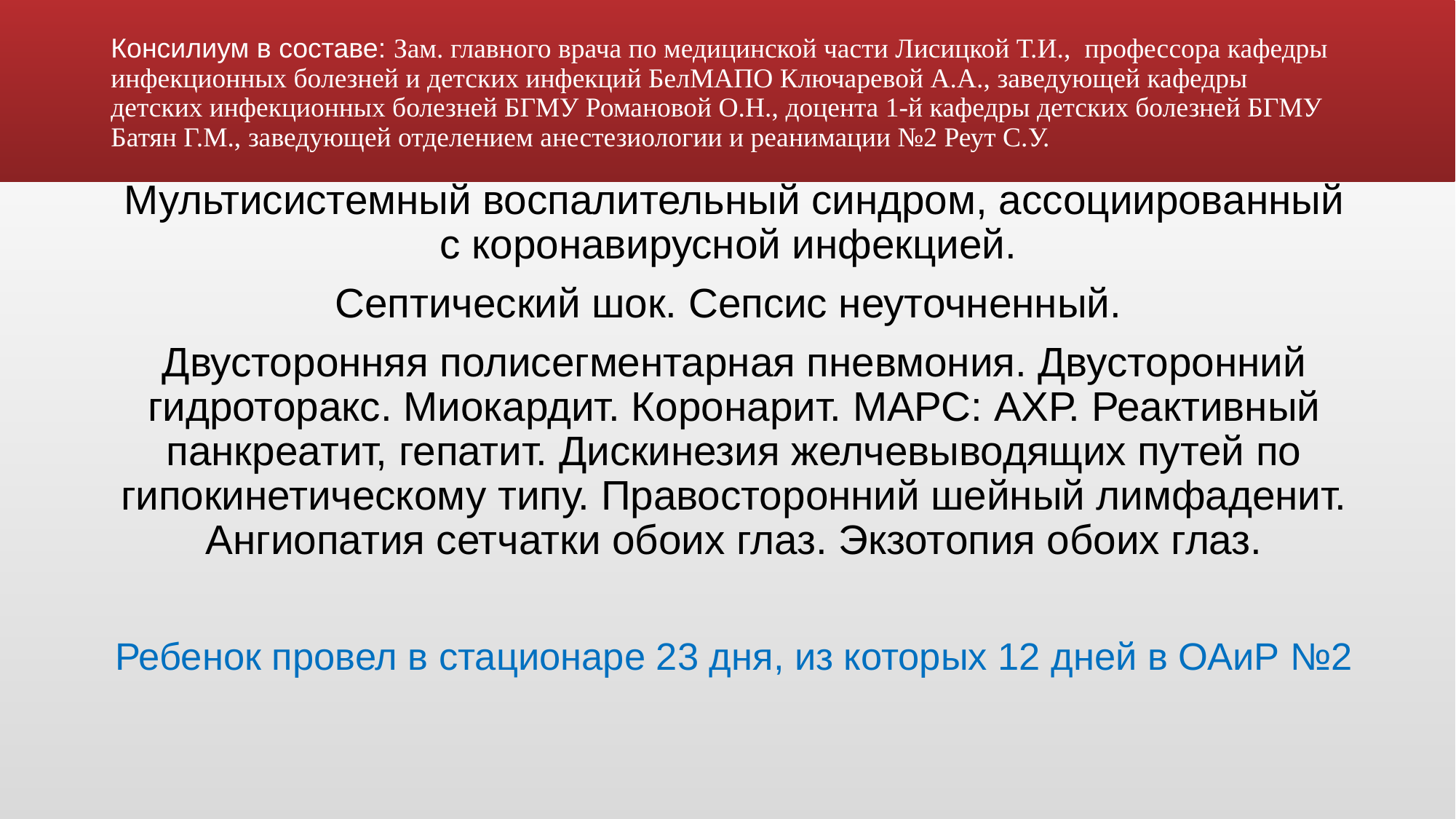

#
Консилиум в составе: Зам. главного врача по медицинской части Лисицкой Т.И.,  профессора кафедры инфекционных болезней и детских инфекций БелМАПО Ключаревой А.А., заведующей кафедры детских инфекционных болезней БГМУ Романовой О.Н., доцента 1-й кафедры детских болезней БГМУ Батян Г.М., заведующей отделением анестезиологии и реанимации №2 Реут С.У.
Мультисистемный воспалительный синдром, ассоциированный с коронавирусной инфекцией.
Септический шок. Сепсис неуточненный.
Двусторонняя полисегментарная пневмония. Двусторонний гидроторакс. Миокардит. Коронарит. МАРС: АХР. Реактивный панкреатит, гепатит. Дискинезия желчевыводящих путей по гипокинетическому типу. Правосторонний шейный лимфаденит. Ангиопатия сетчатки обоих глаз. Экзотопия обоих глаз.

Ребенок провел в стационаре 23 дня, из которых 12 дней в ОАиР №2